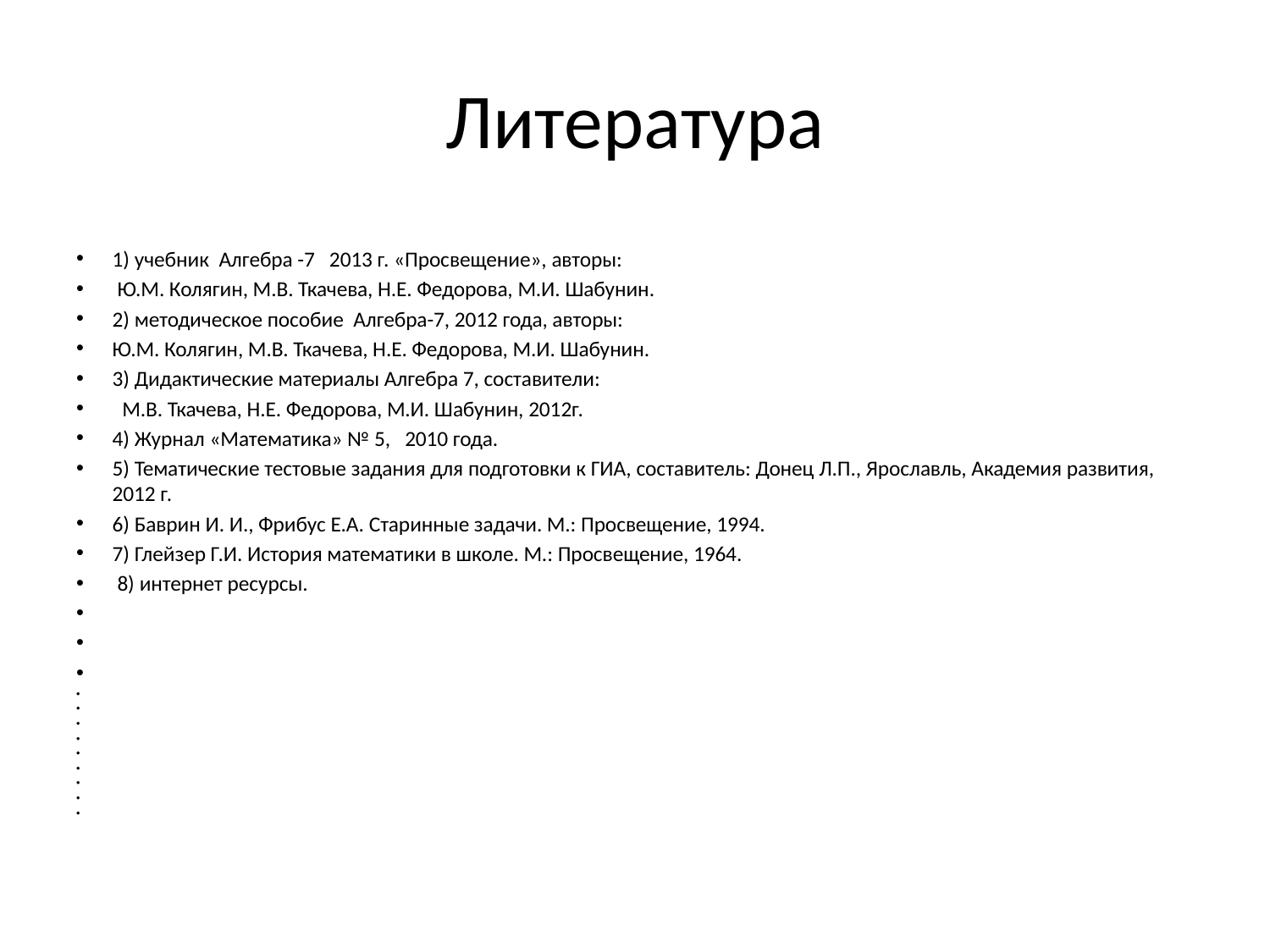

# Литература

1) учебник  Алгебра -7   2013 г. «Просвещение», авторы:
 Ю.М. Колягин, М.В. Ткачева, Н.Е. Федорова, М.И. Шабунин.
2) методическое пособие  Алгебра-7, 2012 года, авторы:
Ю.М. Колягин, М.В. Ткачева, Н.Е. Федорова, М.И. Шабунин.
3) Дидактические материалы Алгебра 7, составители:
  М.В. Ткачева, Н.Е. Федорова, М.И. Шабунин, 2012г.
4) Журнал «Математика» № 5,   2010 года.
5) Тематические тестовые задания для подготовки к ГИА, составитель: Донец Л.П., Ярославль, Академия развития, 2012 г.
6) Баврин И. И., Фрибус Е.А. Старинные задачи. М.: Просвещение, 1994.
7) Глейзер Г.И. История математики в школе. М.: Просвещение, 1964.
 8) интернет ресурсы.